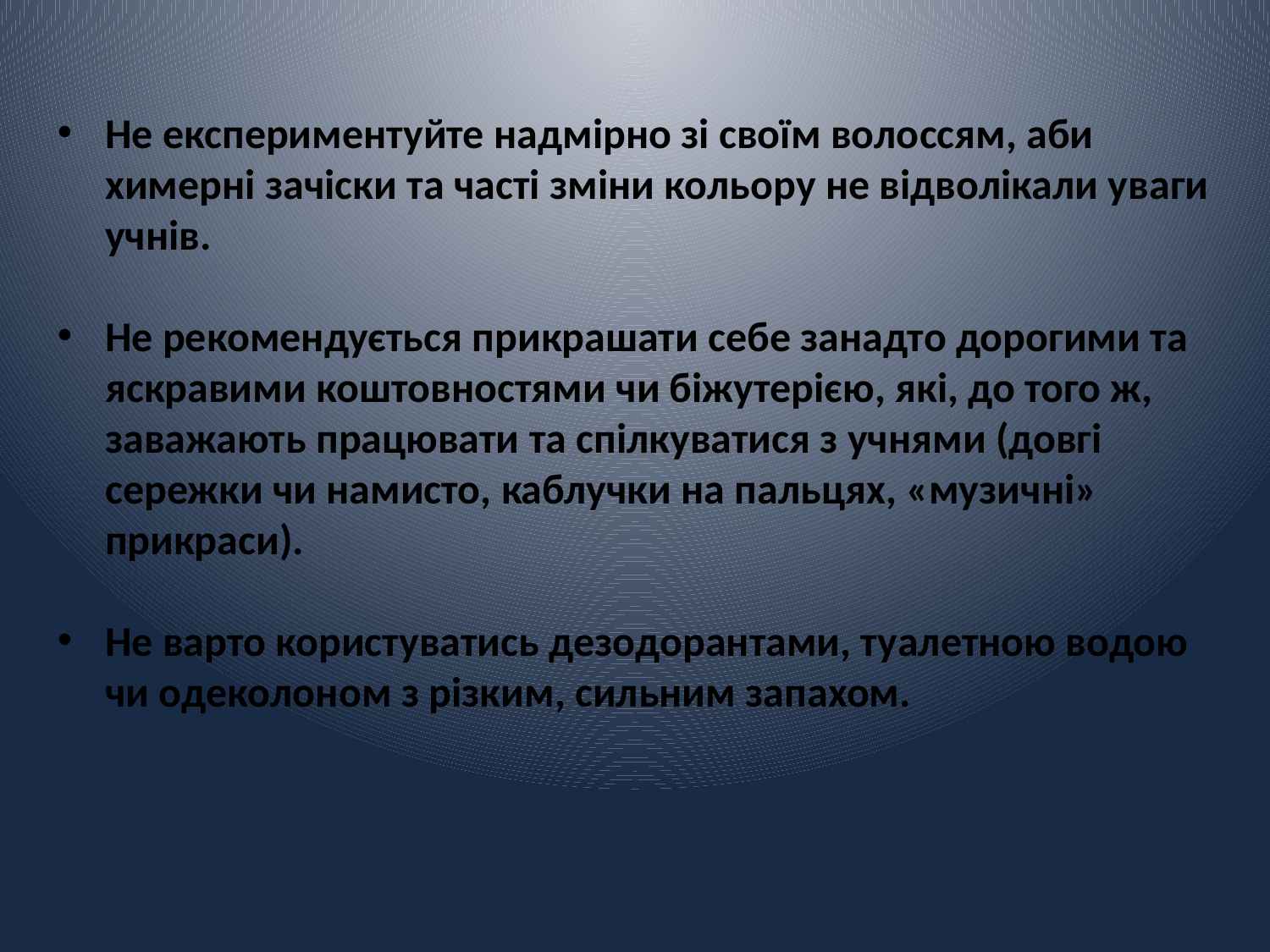

Не експериментуйте надмірно зі своїм волоссям, аби химерні зачіски та часті зміни кольору не відволікали уваги учнів.
Не рекомендується прикрашати себе занадто дорогими та яскравими коштовностями чи біжутерією, які, до того ж, заважають працювати та спілкуватися з учнями (довгі сережки чи намисто, каблучки на пальцях, «музичні» прикраси).
Не варто користуватись дезодорантами, туалетною водою чи одеколоном з різким, сильним запахом.